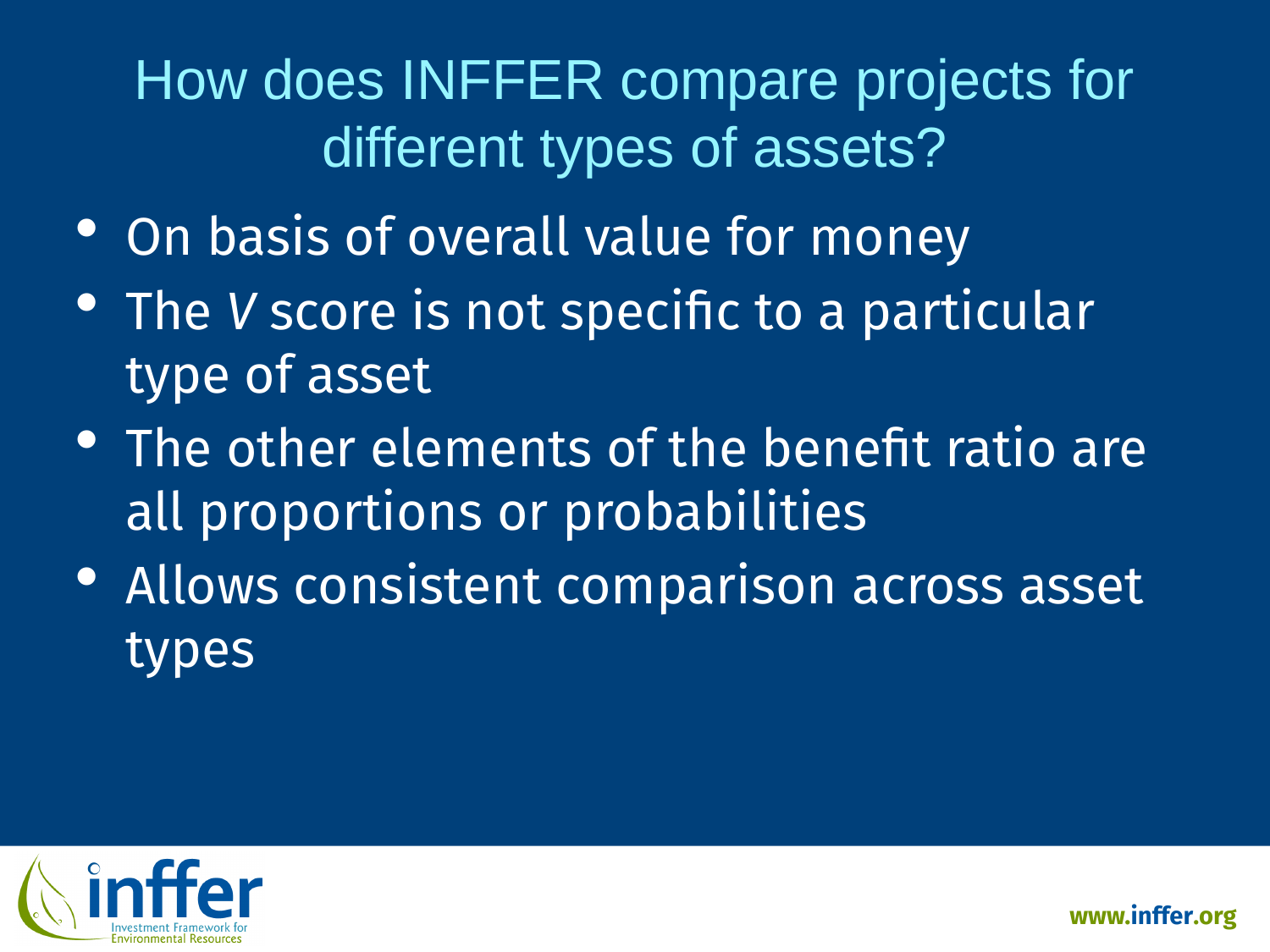

# How does INFFER compare projects for different types of assets?
On basis of overall value for money
The V score is not specific to a particular type of asset
The other elements of the benefit ratio are all proportions or probabilities
Allows consistent comparison across asset types